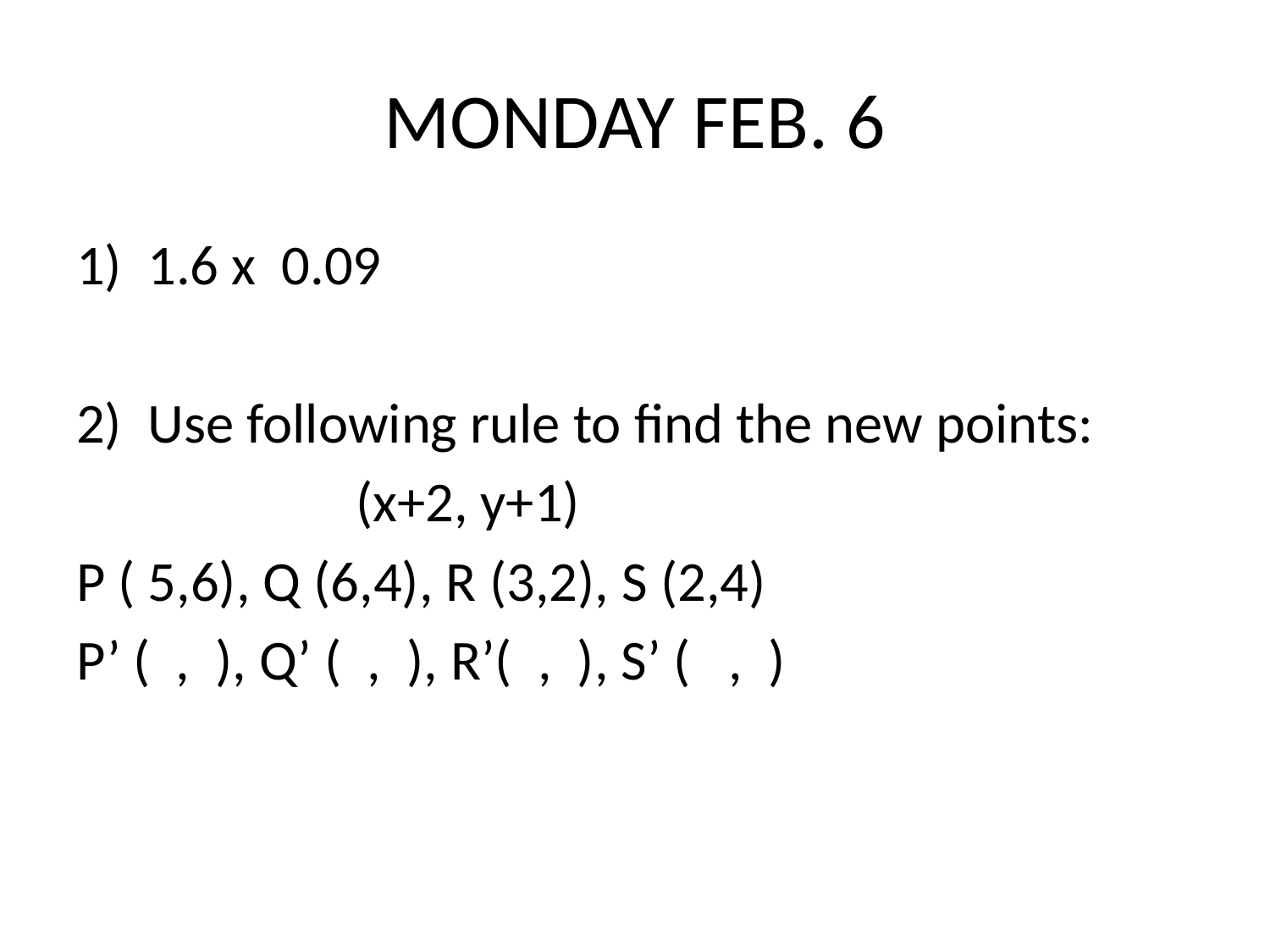

# MONDAY FEB. 6
1.6 x  0.09

Use following rule to find the new points:
                      (x+2, y+1)
P ( 5,6), Q (6,4), R (3,2), S (2,4)
P’ (  ,  ), Q’ (  ,  ), R’(  ,  ), S’ (   ,  )